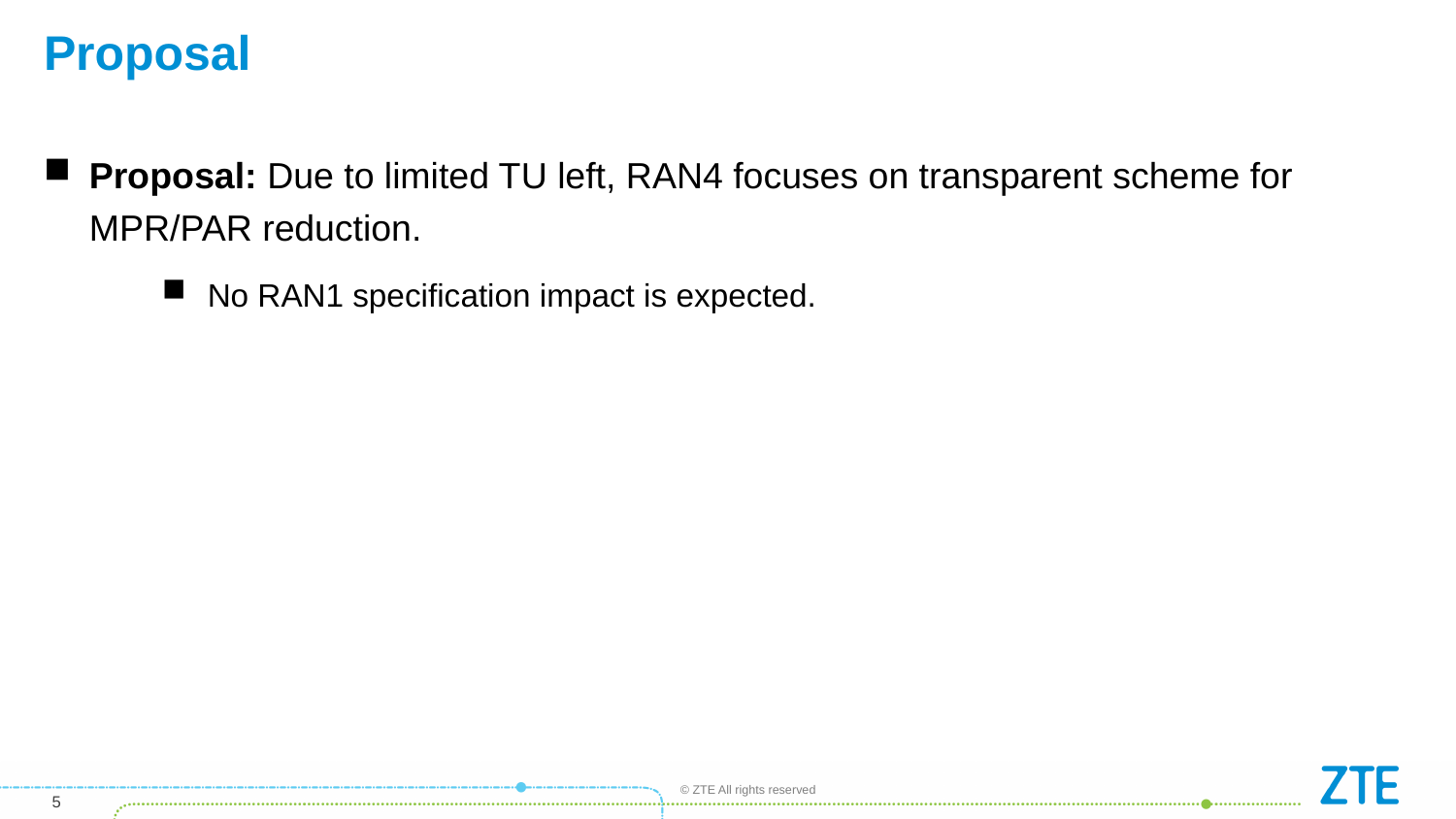

# Proposal
Proposal: Due to limited TU left, RAN4 focuses on transparent scheme for MPR/PAR reduction.
No RAN1 specification impact is expected.